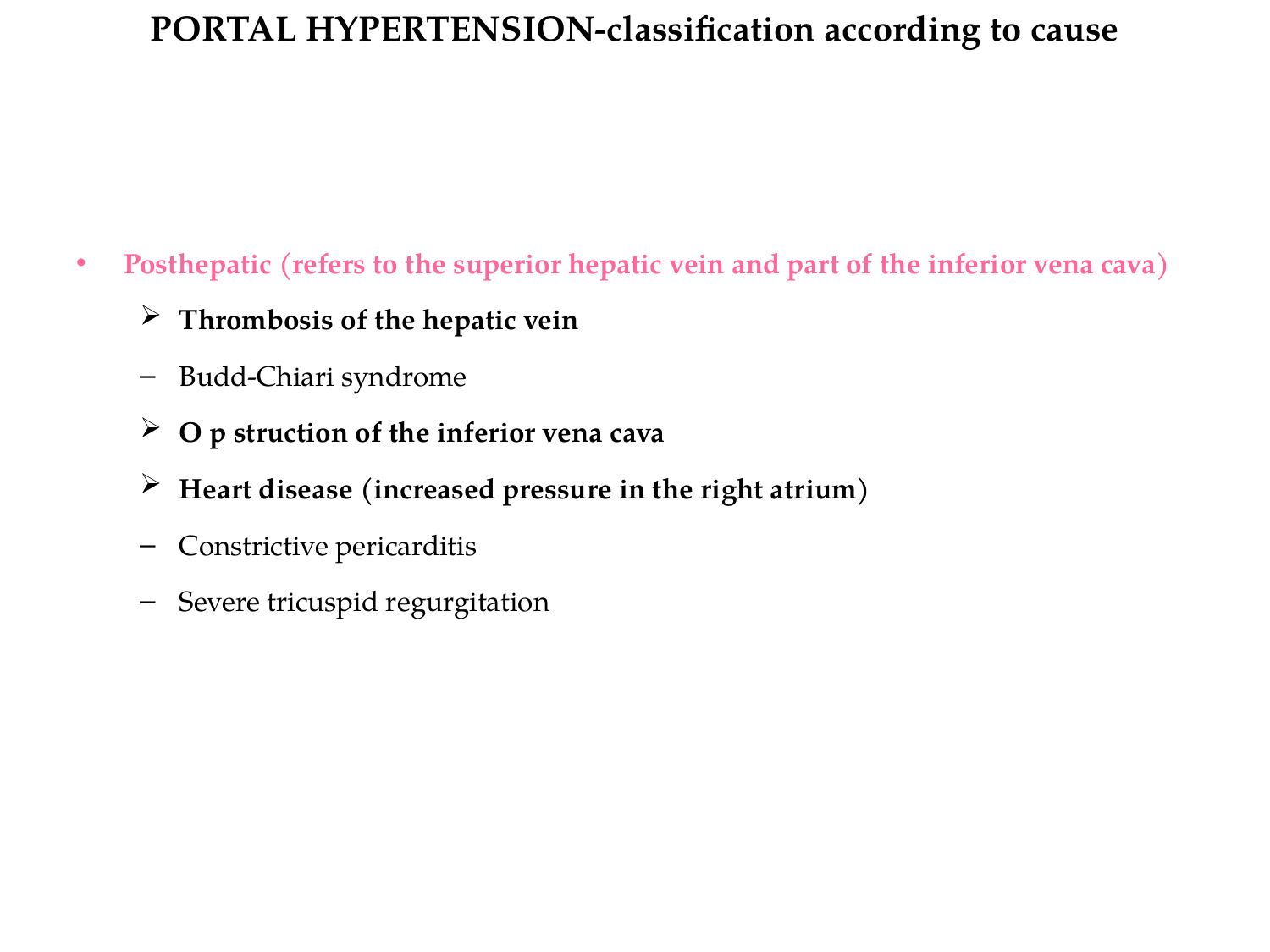

PORTAL HYPERTENSION-classification according to cause
Posthepatic (refers to the superior hepatic vein and part of the inferior vena cava)
Thrombosis of the hepatic vein
Budd-Chiari syndrome
O p struction of the inferior vena cava
Heart disease (increased pressure in the right atrium)
Constrictive pericarditis
Severe tricuspid regurgitation